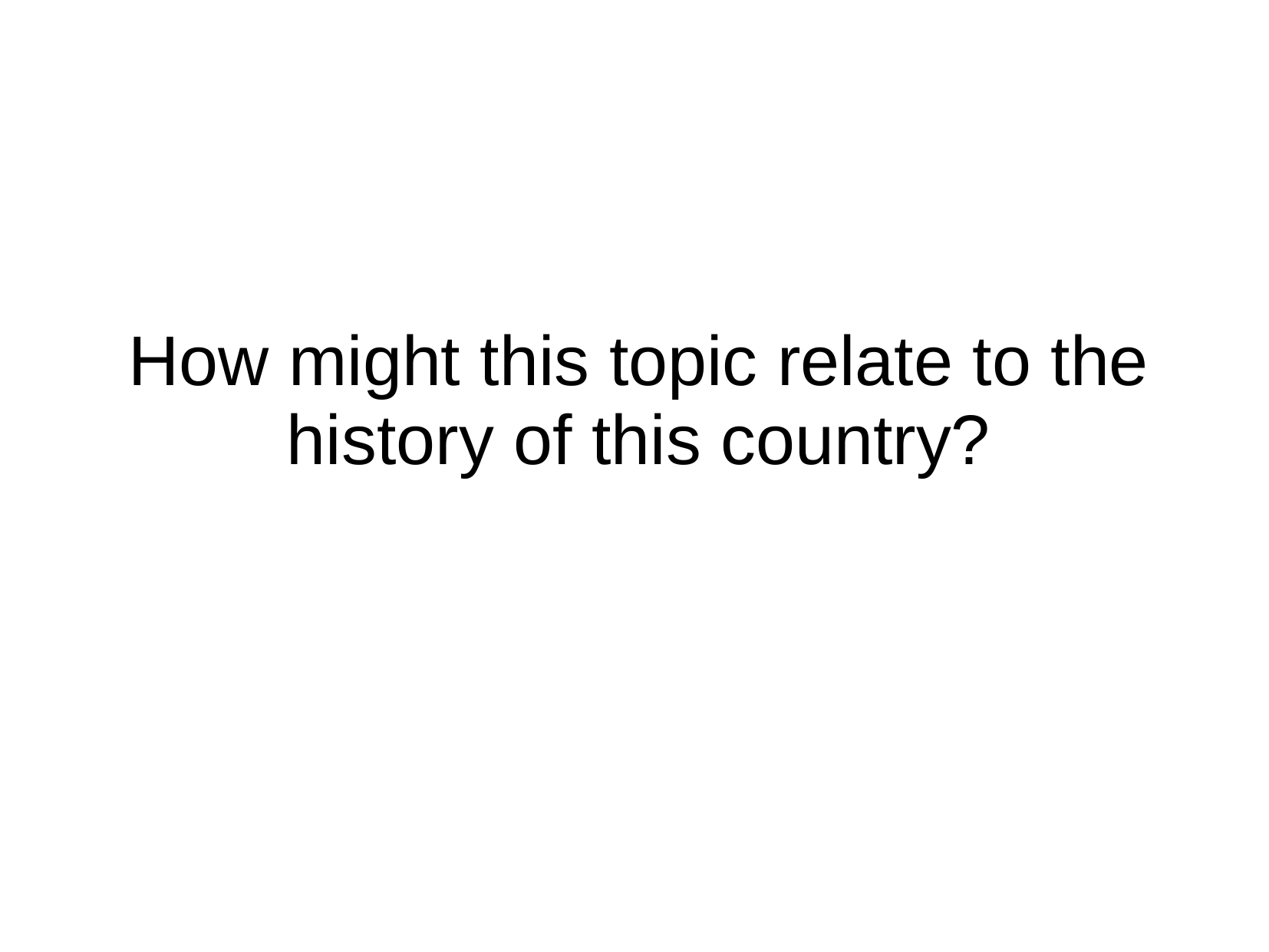

# How might this topic relate to the history of this country?